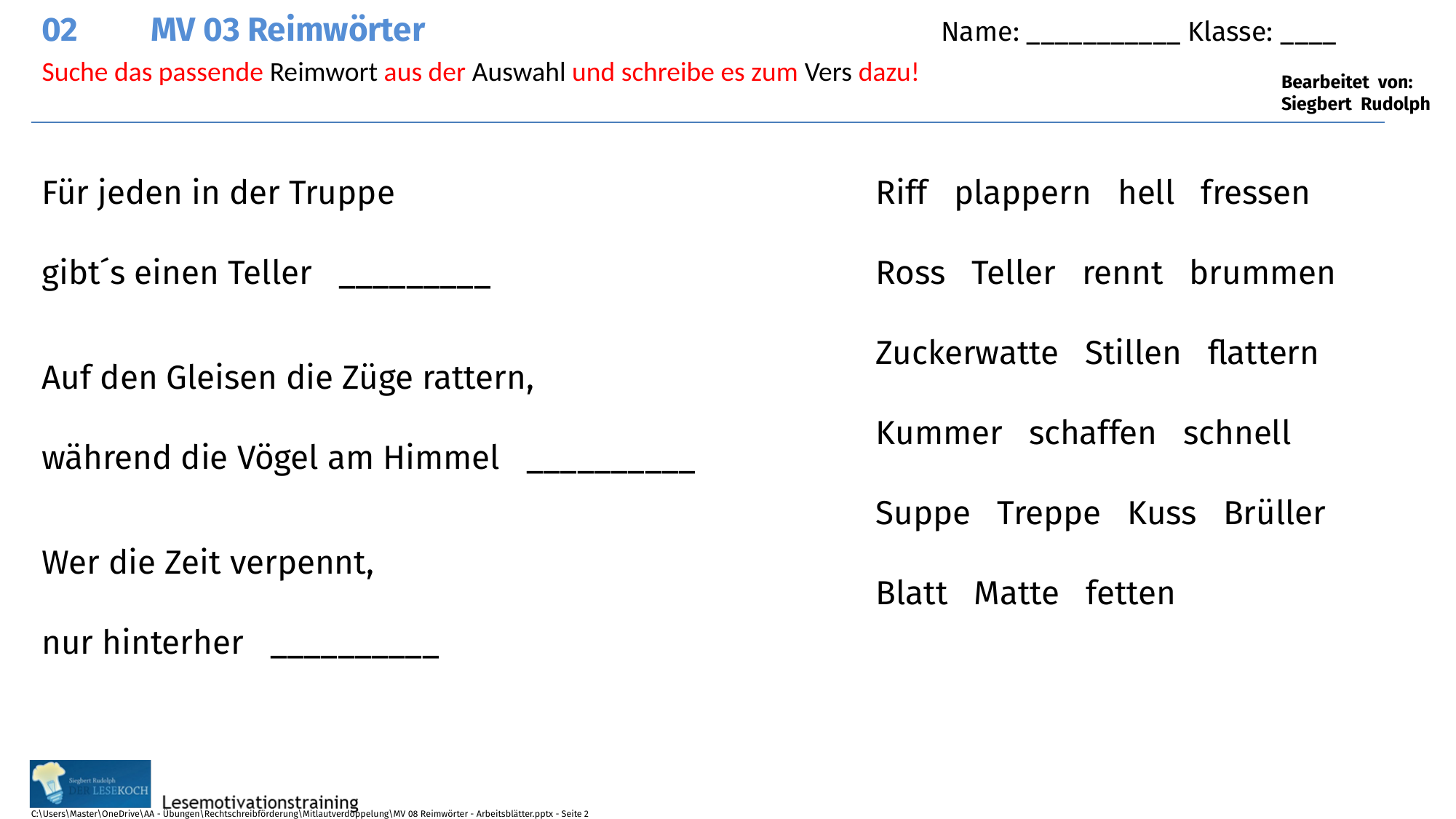

02	MV 03 Reimwörter					   Name: ___________ Klasse: ____
2
Suche das passende Reimwort aus der Auswahl und schreibe es zum Vers dazu!
Für jeden in der Truppe
gibt´s einen Teller   _________
Riff   plappern   hell   fressen   Ross   Teller   rennt   brummen   Zuckerwatte   Stillen   flattern   Kummer   schaffen   schnell   Suppe   Treppe   Kuss   Brüller   Blatt   Matte   fetten

Auf den Gleisen die Züge rattern,
während die Vögel am Himmel   __________

Wer die Zeit verpennt,
nur hinterher   __________

C:\Users\Master\OneDrive\AA - Übungen\Rechtschreibförderung\Mitlautverdoppelung\MV 08 Reimwörter - Arbeitsblätter.pptx - Seite 2